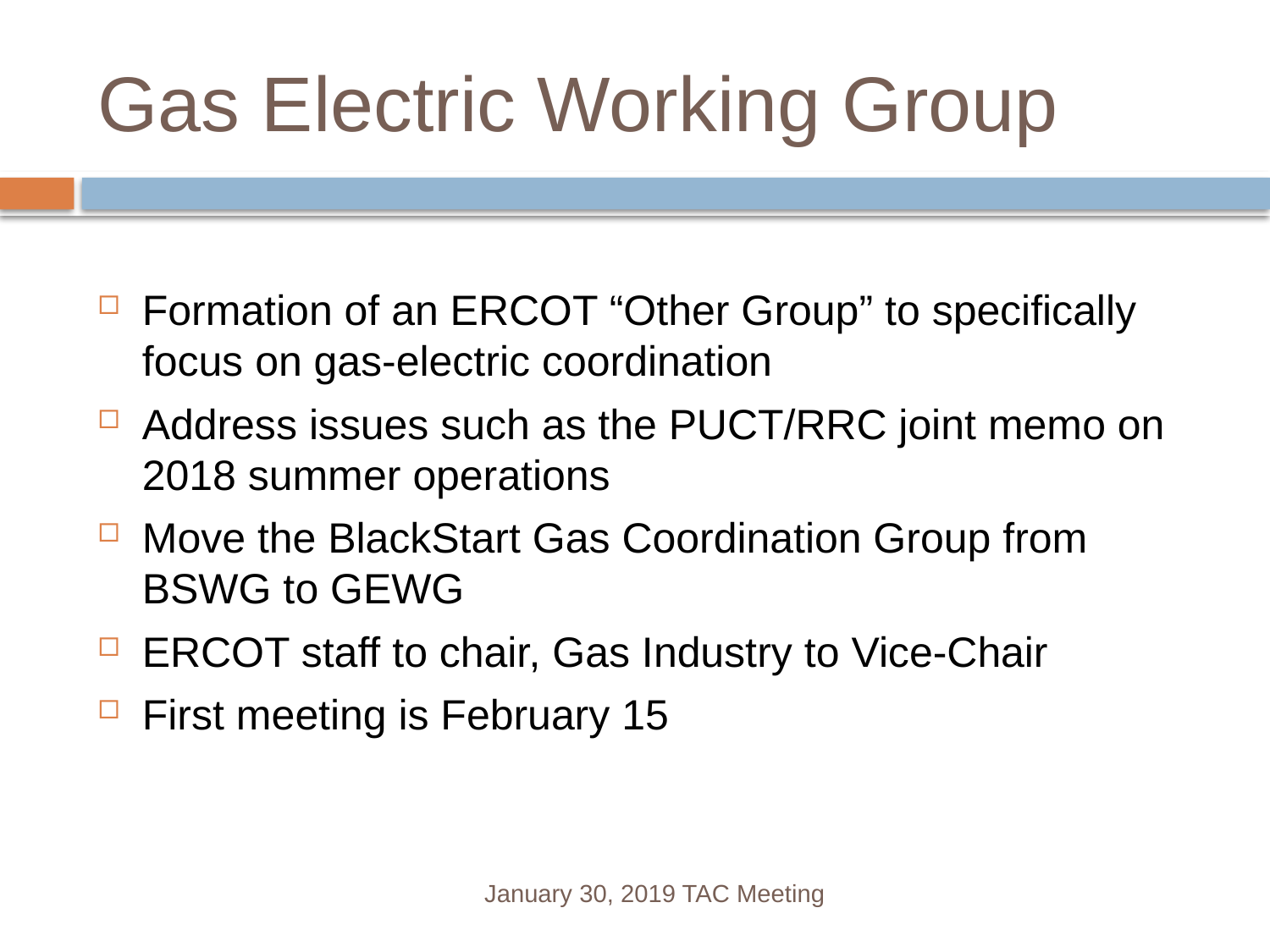

# Gas Electric Working Group

Formation of an ERCOT “Other Group” to specifically focus on gas-electric coordination
Address issues such as the PUCT/RRC joint memo on 2018 summer operations
Move the BlackStart Gas Coordination Group from BSWG to GEWG
ERCOT staff to chair, Gas Industry to Vice-Chair
First meeting is February 15
January 30, 2019 TAC Meeting